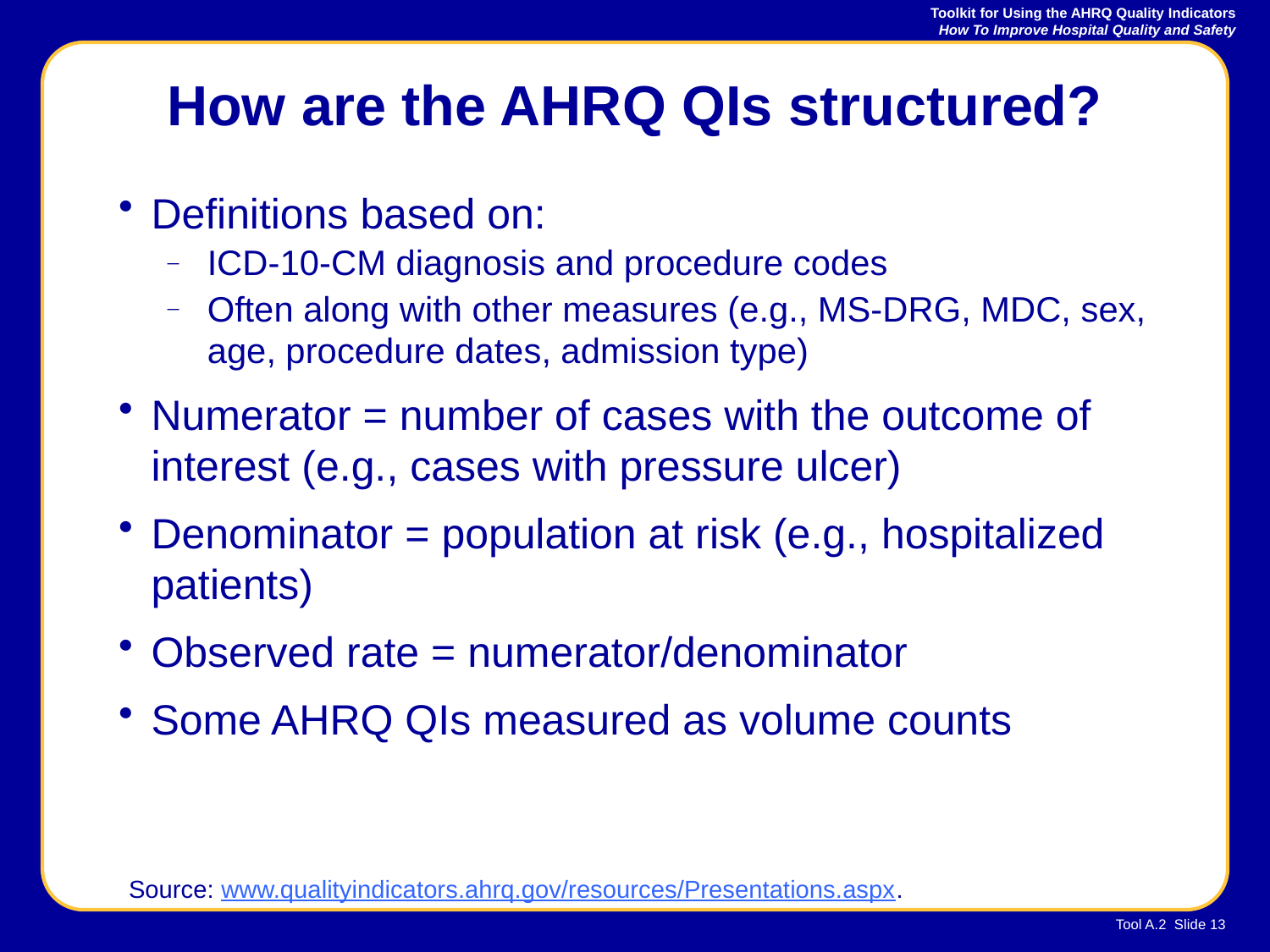

# How are the AHRQ QIs structured?
Definitions based on:
ICD-10-CM diagnosis and procedure codes
Often along with other measures (e.g., MS-DRG, MDC, sex, age, procedure dates, admission type)
Numerator = number of cases with the outcome of interest (e.g., cases with pressure ulcer)
Denominator = population at risk (e.g., hospitalized patients)
Observed rate = numerator/denominator
Some AHRQ QIs measured as volume counts
Source: www.qualityindicators.ahrq.gov/resources/Presentations.aspx.